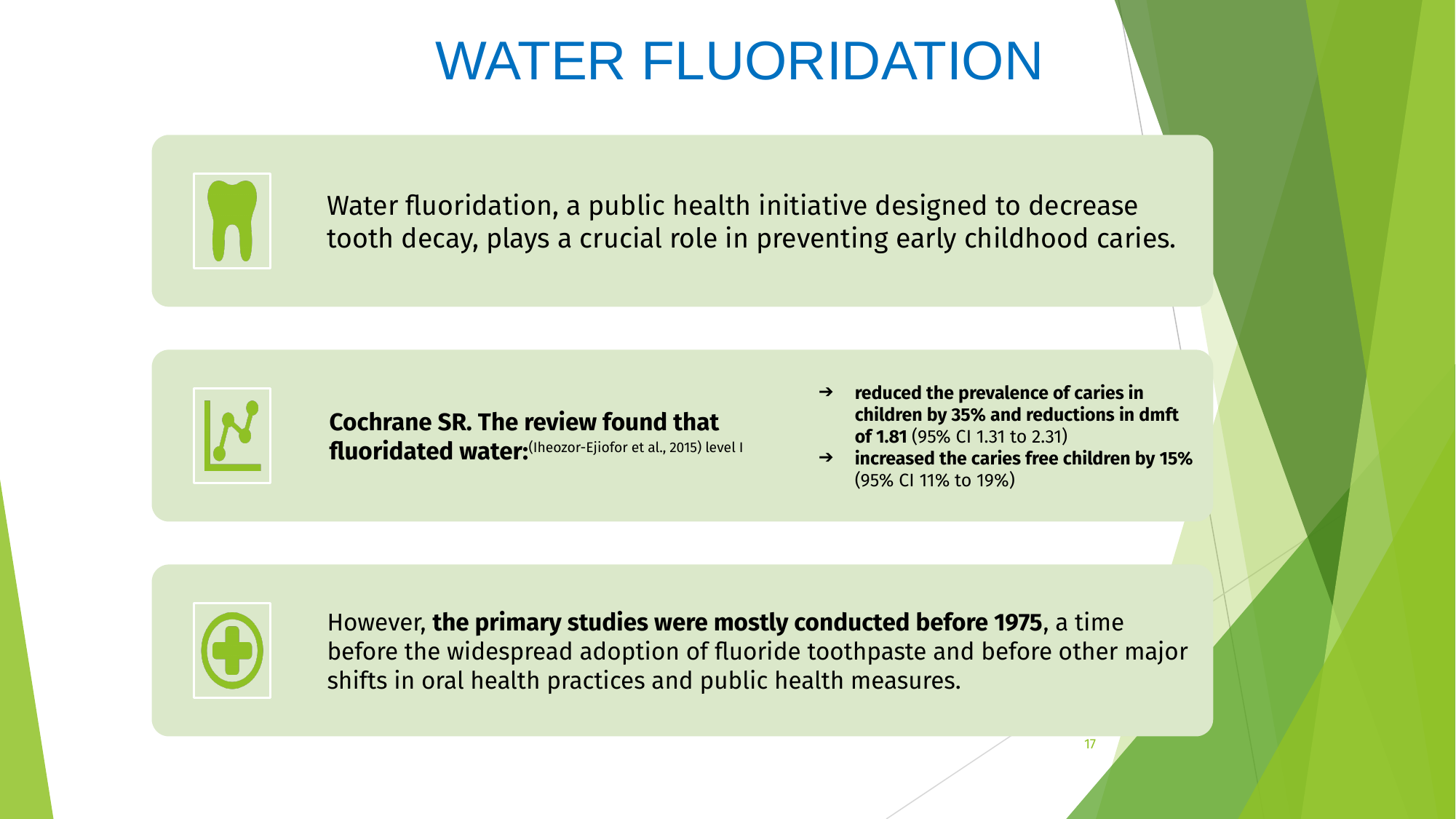

# WATER FLUORIDATION

Water fluoridation, a public health initiative designed to decrease tooth decay, plays a crucial role in preventing early childhood caries.

reduced the prevalence of caries in children by 35% and reductions in dmft of 1.81 (95% CI 1.31 to 2.31)
increased the caries free children by 15% (95% CI 11% to 19%)
Cochrane SR. The review found that fluoridated water:(Iheozor-Ejiofor et al., 2015) level I

However, the primary studies were mostly conducted before 1975, a time before the widespread adoption of fluoride toothpaste and before other major shifts in oral health practices and public health measures.

17